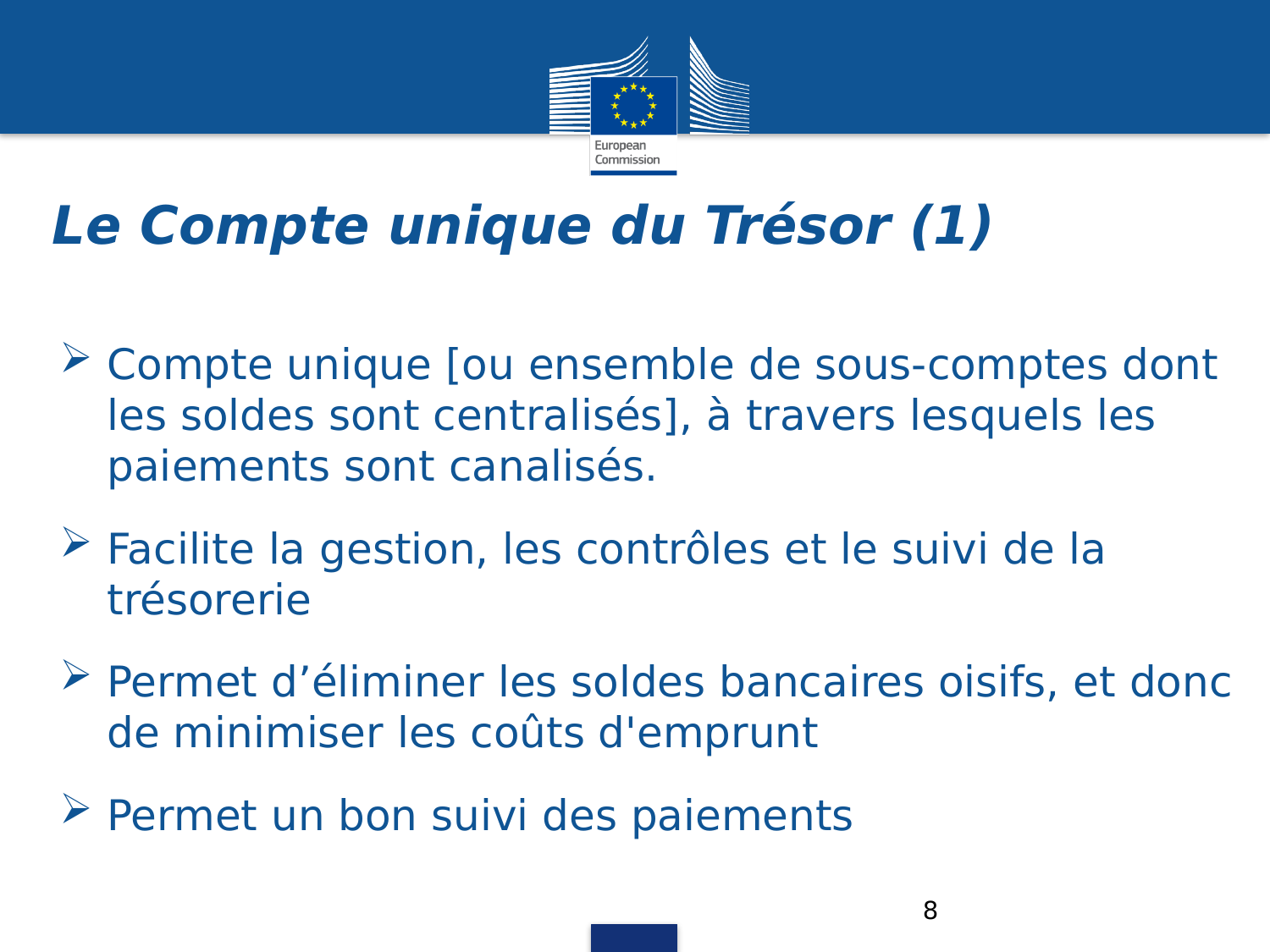

# Le Compte unique du Trésor (1)

Compte unique [ou ensemble de sous-comptes dont les soldes sont centralisés], à travers lesquels les paiements sont canalisés.
Facilite la gestion, les contrôles et le suivi de la trésorerie
Permet d’éliminer les soldes bancaires oisifs, et donc de minimiser les coûts d'emprunt
Permet un bon suivi des paiements
8